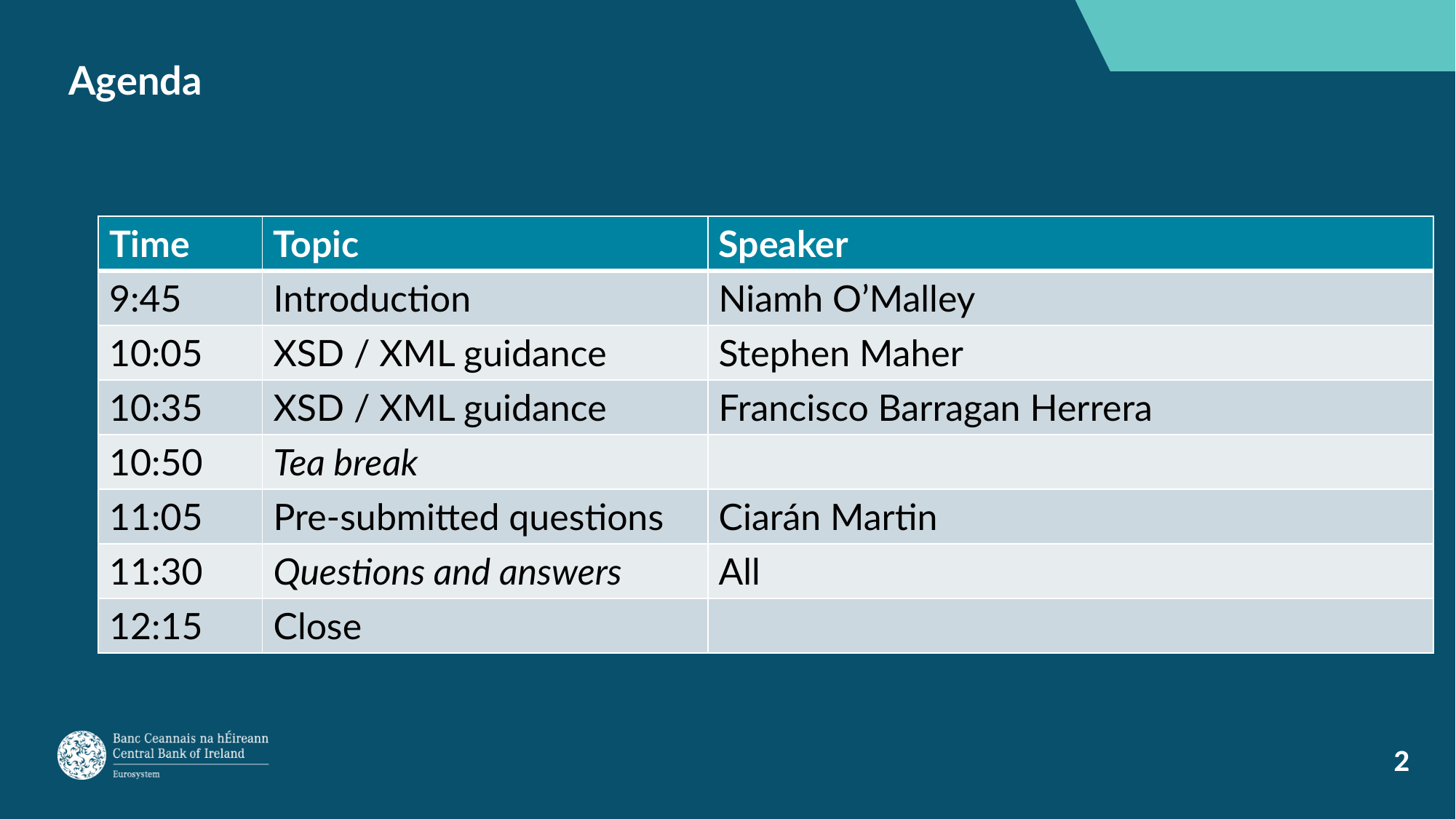

# Agenda
| Time | Topic | Speaker |
| --- | --- | --- |
| 9:45 | Introduction | Niamh O’Malley |
| 10:05 | XSD / XML guidance | Stephen Maher |
| 10:35 | XSD / XML guidance | Francisco Barragan Herrera |
| 10:50 | Tea break |  |
| 11:05 | Pre-submitted questions | Ciarán Martin |
| 11:30 | Questions and answers | All |
| 12:15 | Close |  |